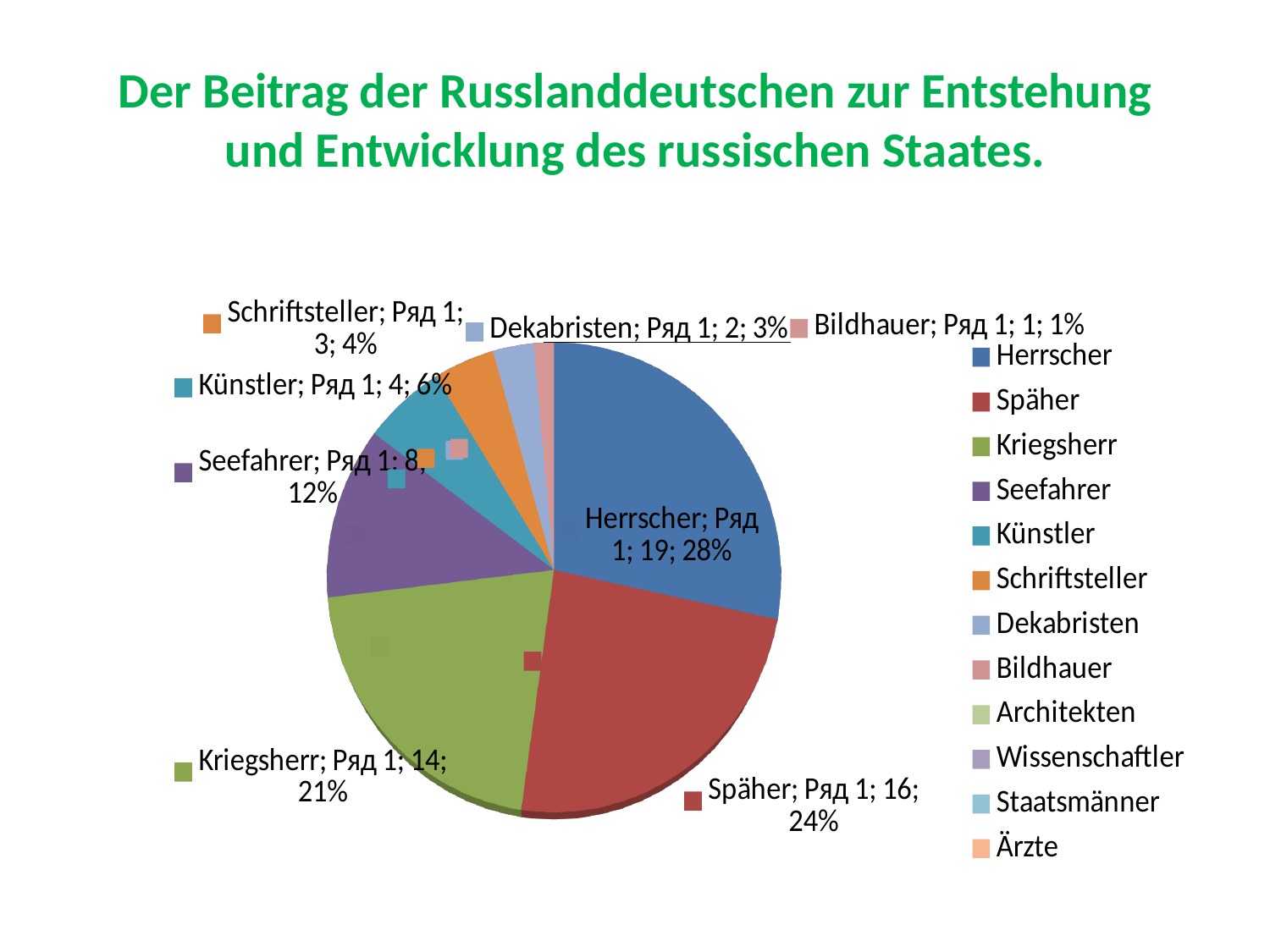

# Der Beitrag der Russlanddeutschen zur Entstehung und Entwicklung des russischen Staates.

[unsupported chart]